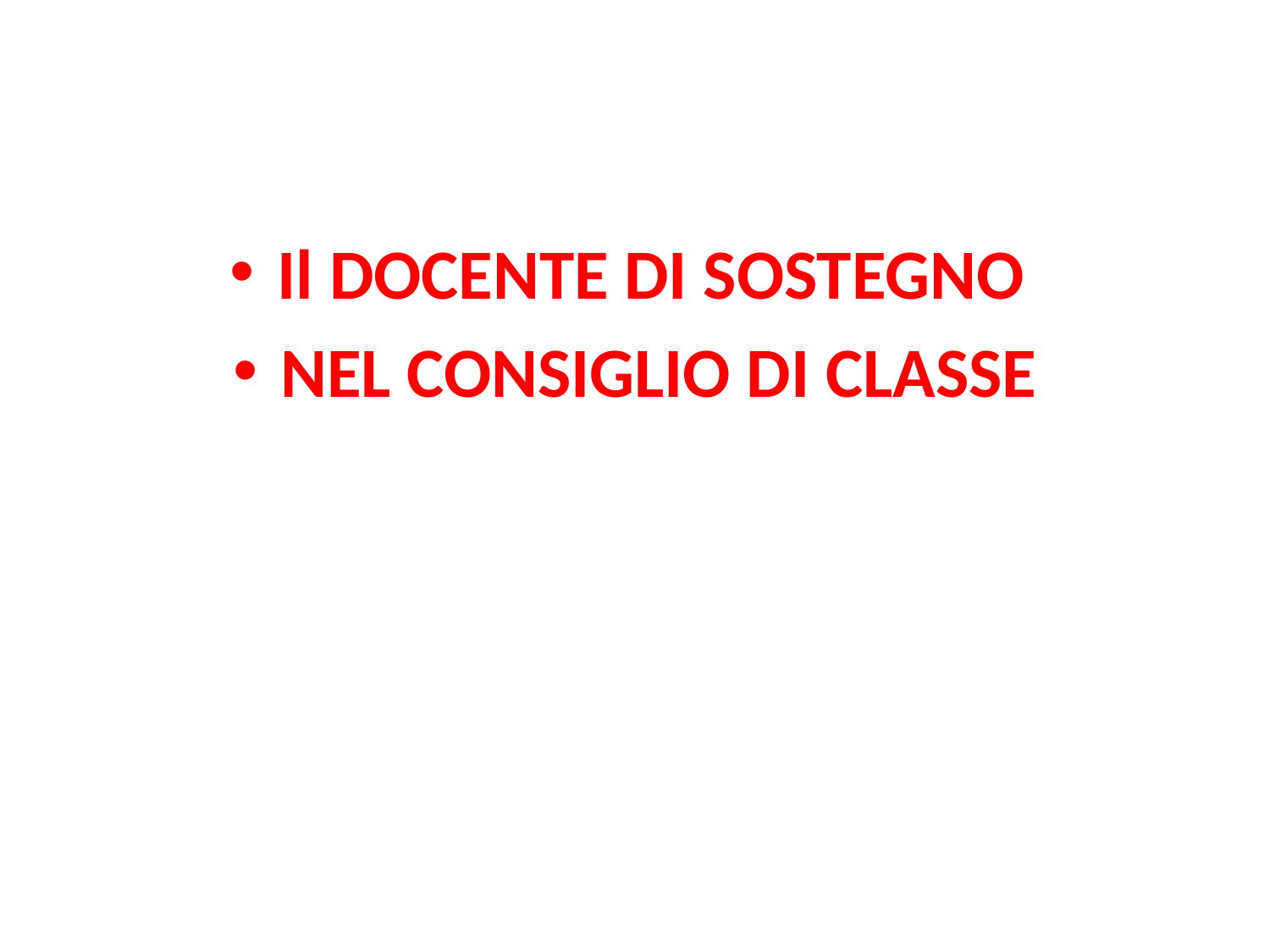

#
Il DOCENTE DI SOSTEGNO
NEL CONSIGLIO DI CLASSE